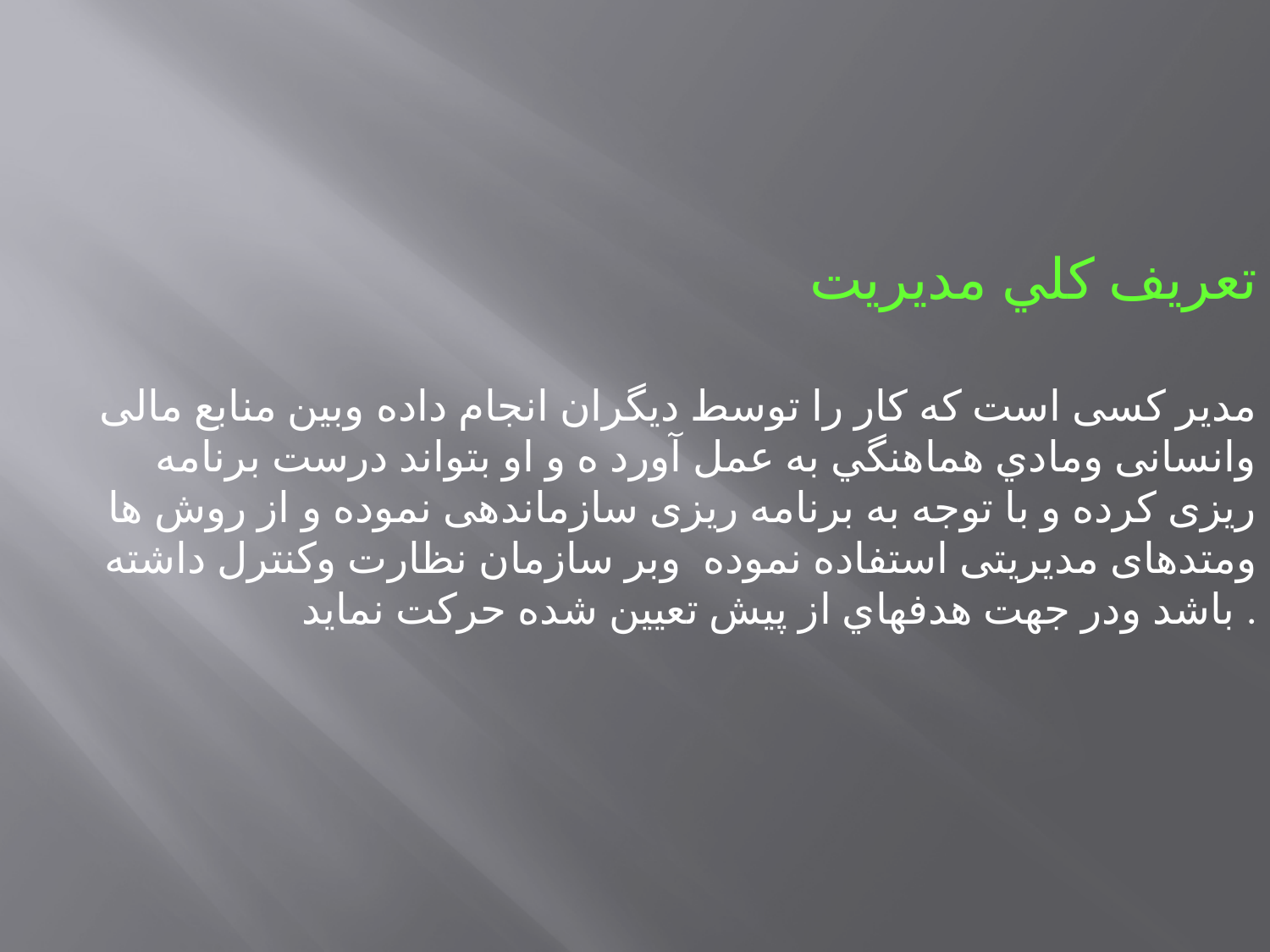

تعريف كلي مدیریت

 مدير کسی است که کار را توسط دیگران انجام داده وبین منابع مالی وانسانی ومادي هماهنگي به عمل آورد ه و او بتواند درست برنامه ریزی كرده و با توجه به برنامه ریزی سازماندهی نموده و از روش ها ومتدهای مدیریتی استفاده نموده  وبر سازمان نظارت وکنترل داشته باشد ودر جهت هدفهاي از پیش تعیین شده حرکت نمايد .